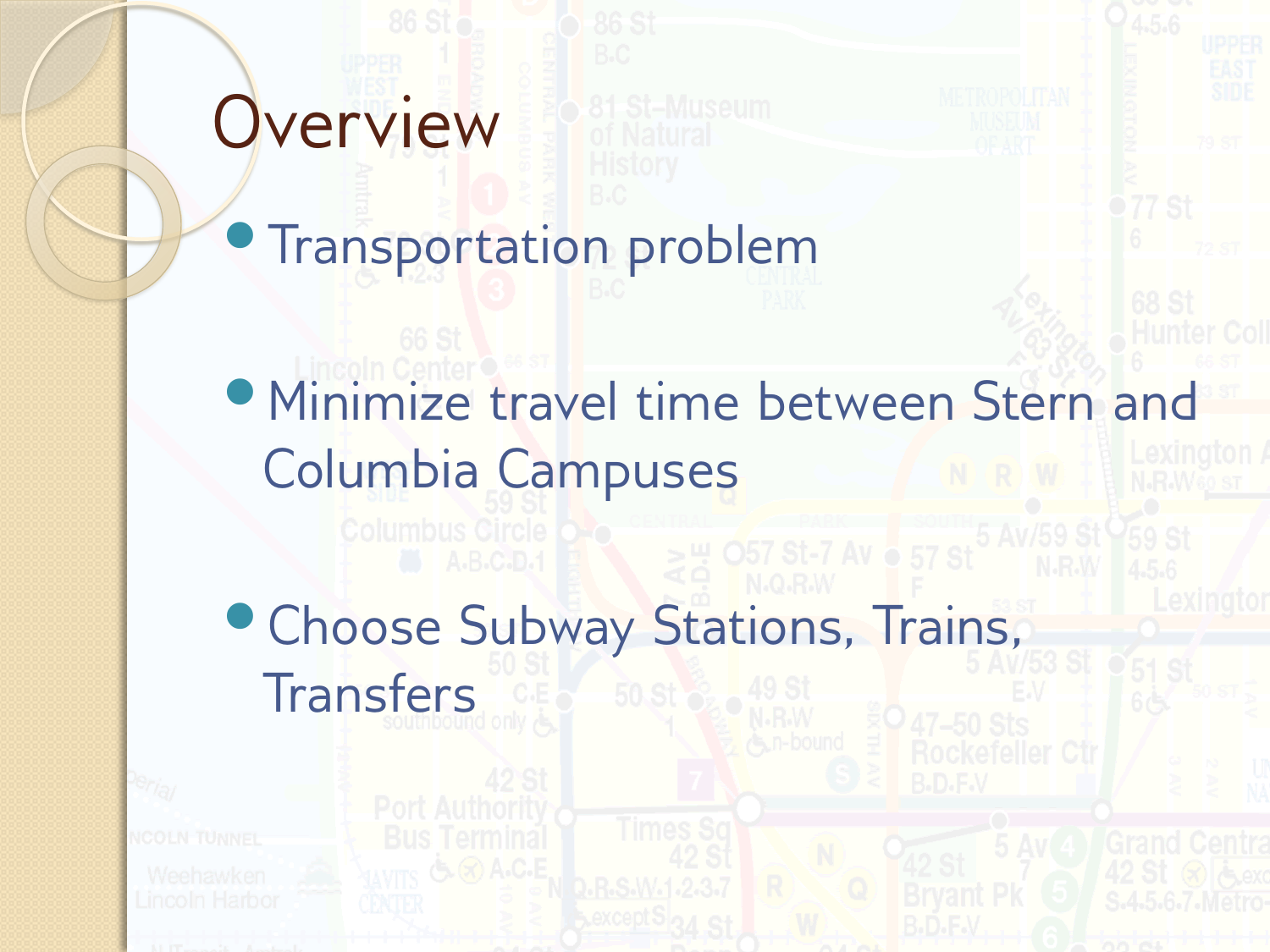

# Overview
Transportation problem

Minimize travel time between Stern and Columbia Campuses

Choose Subway Stations, Trains, Transfers